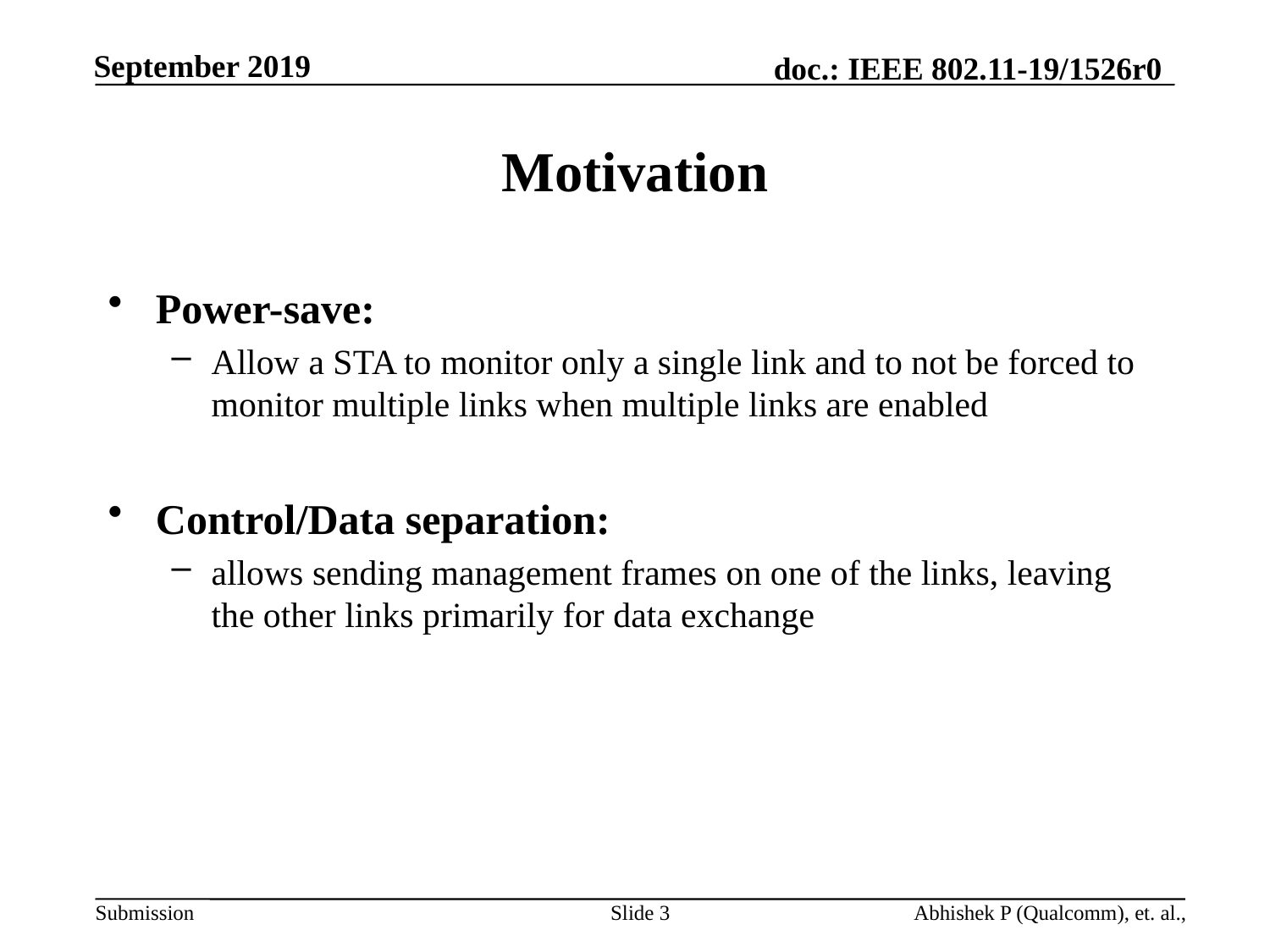

# Motivation
Power-save:
Allow a STA to monitor only a single link and to not be forced to monitor multiple links when multiple links are enabled

Control/Data separation:
allows sending management frames on one of the links, leaving the other links primarily for data exchange
Slide 3
Abhishek P (Qualcomm), et. al.,